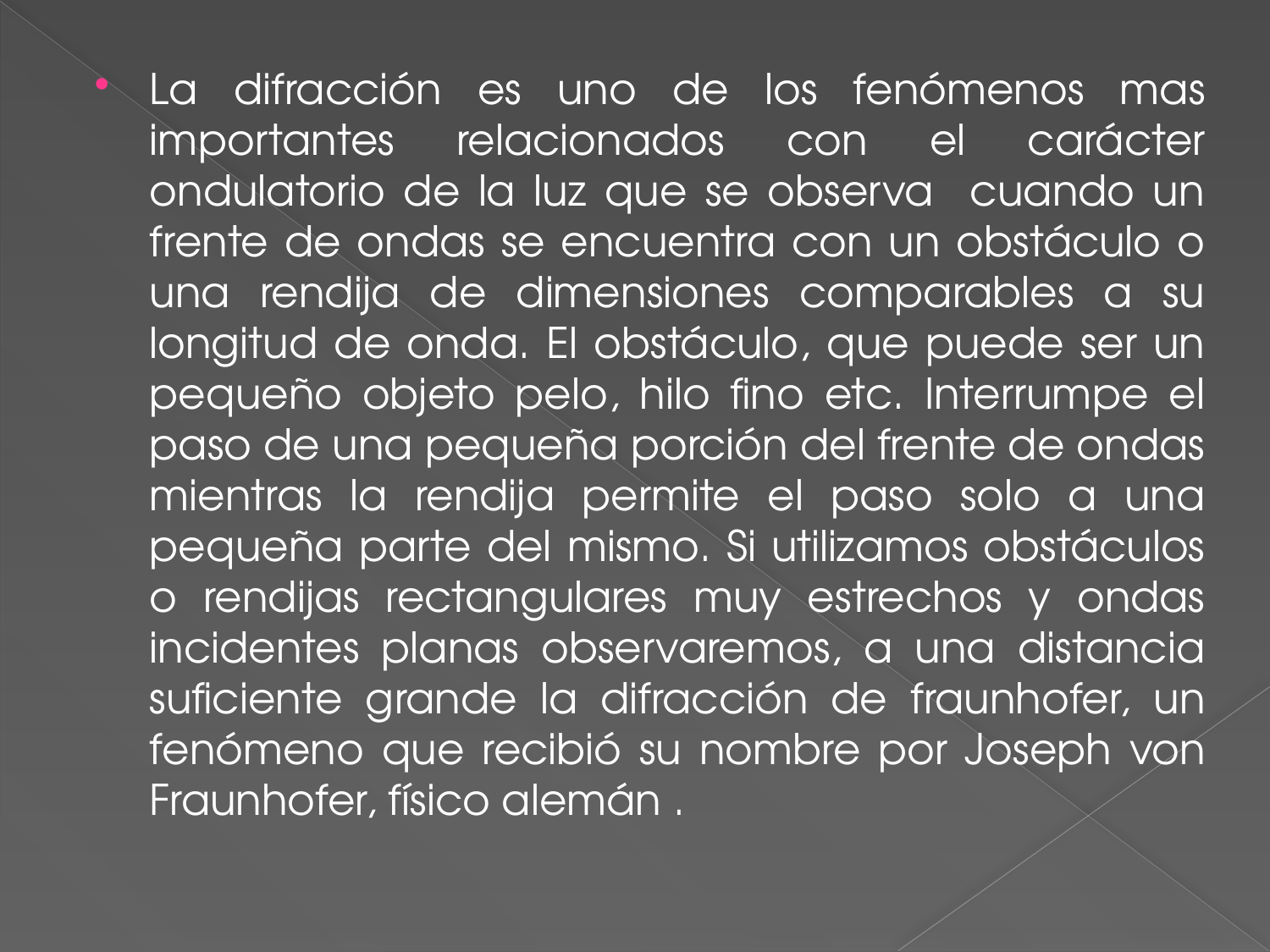

La difracción es uno de los fenómenos mas importantes relacionados con el carácter ondulatorio de la luz que se observa  cuando un frente de ondas se encuentra con un obstáculo o una rendija de dimensiones comparables a su longitud de onda. El obstáculo, que puede ser un pequeño objeto pelo, hilo fino etc. Interrumpe el paso de una pequeña porción del frente de ondas mientras la rendija permite el paso solo a una pequeña parte del mismo. Si utilizamos obstáculos o rendijas rectangulares muy estrechos y ondas incidentes planas observaremos, a una distancia suficiente grande la difracción de fraunhofer, un fenómeno que recibió su nombre por Joseph von Fraunhofer, físico alemán .